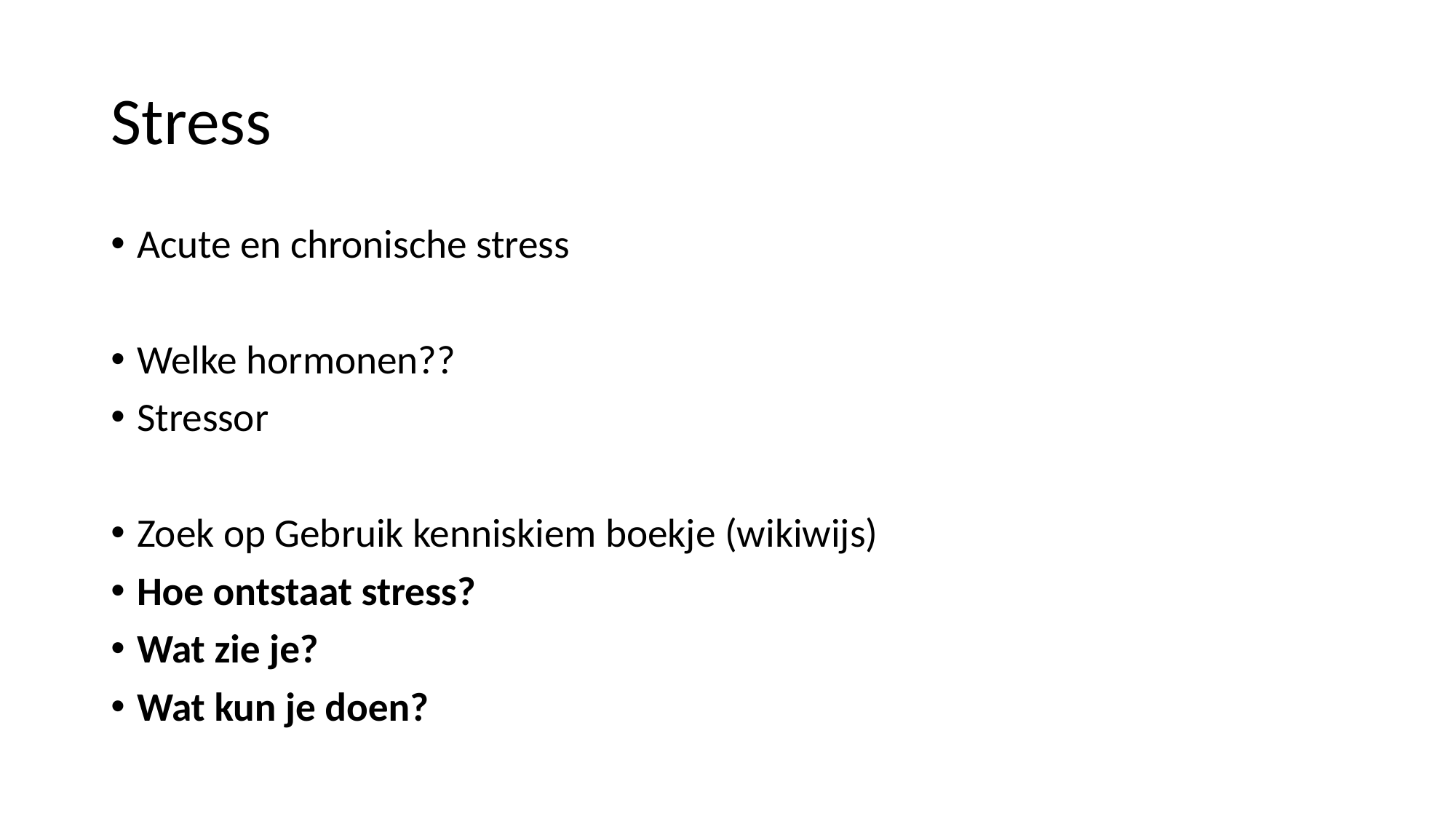

# Stress
Acute en chronische stress

Welke hormonen??
Stressor

Zoek op Gebruik kenniskiem boekje (wikiwijs)
Hoe ontstaat stress?
Wat zie je?
Wat kun je doen?